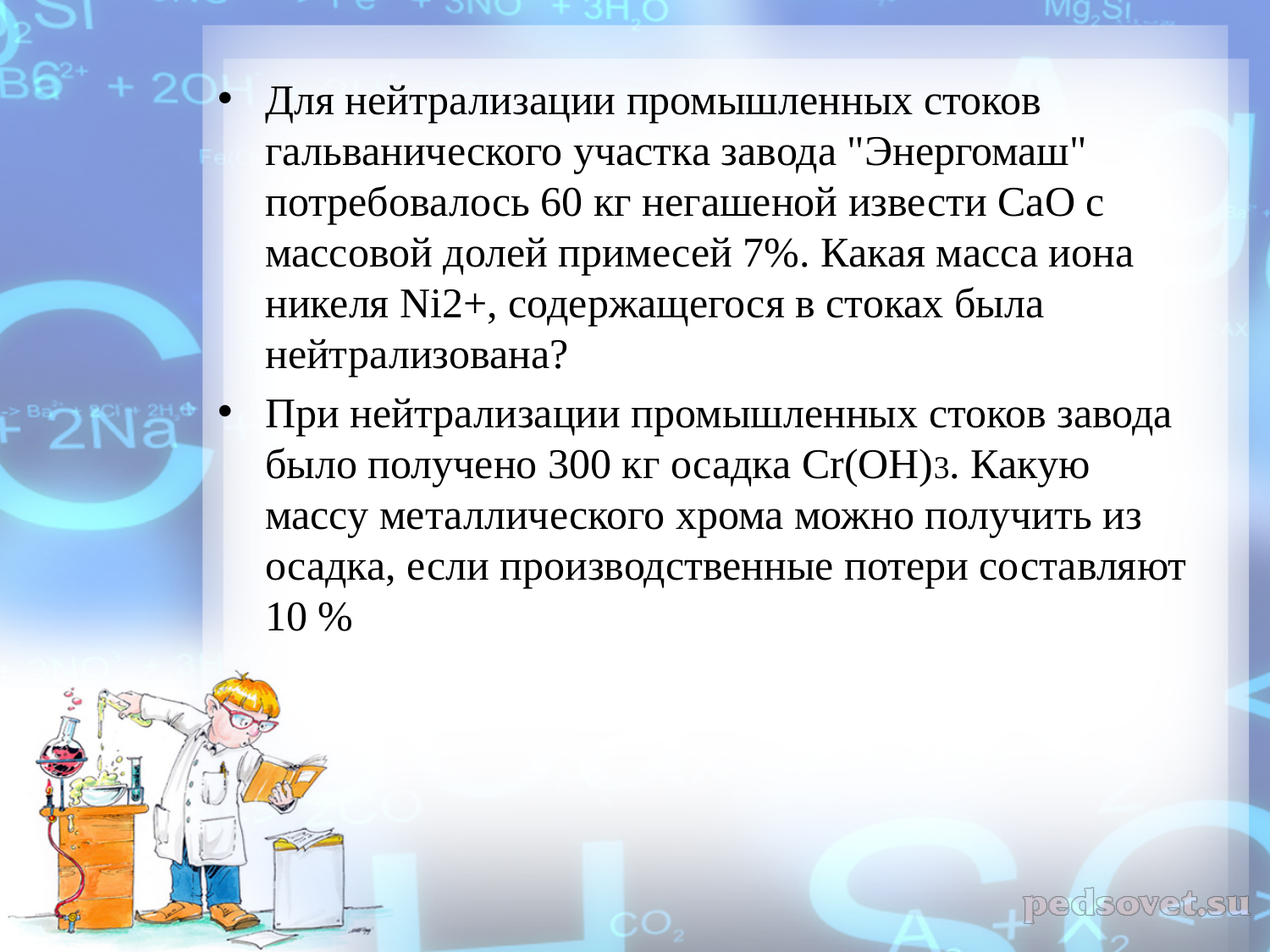

Для нейтрализации промышленных стоков гальванического участка завода "Энергомаш" потребовалось 60 кг негашеной извести CaO с массовой долей примесей 7%. Какая масса иона никеля Ni2+, содержащегося в стоках была нейтрализована?
При нейтрализации промышленных стоков завода было получено 300 кг осадка Cr(OH)3. Какую массу металлического хрома можно получить из осадка, если производственные потери составляют 10 %